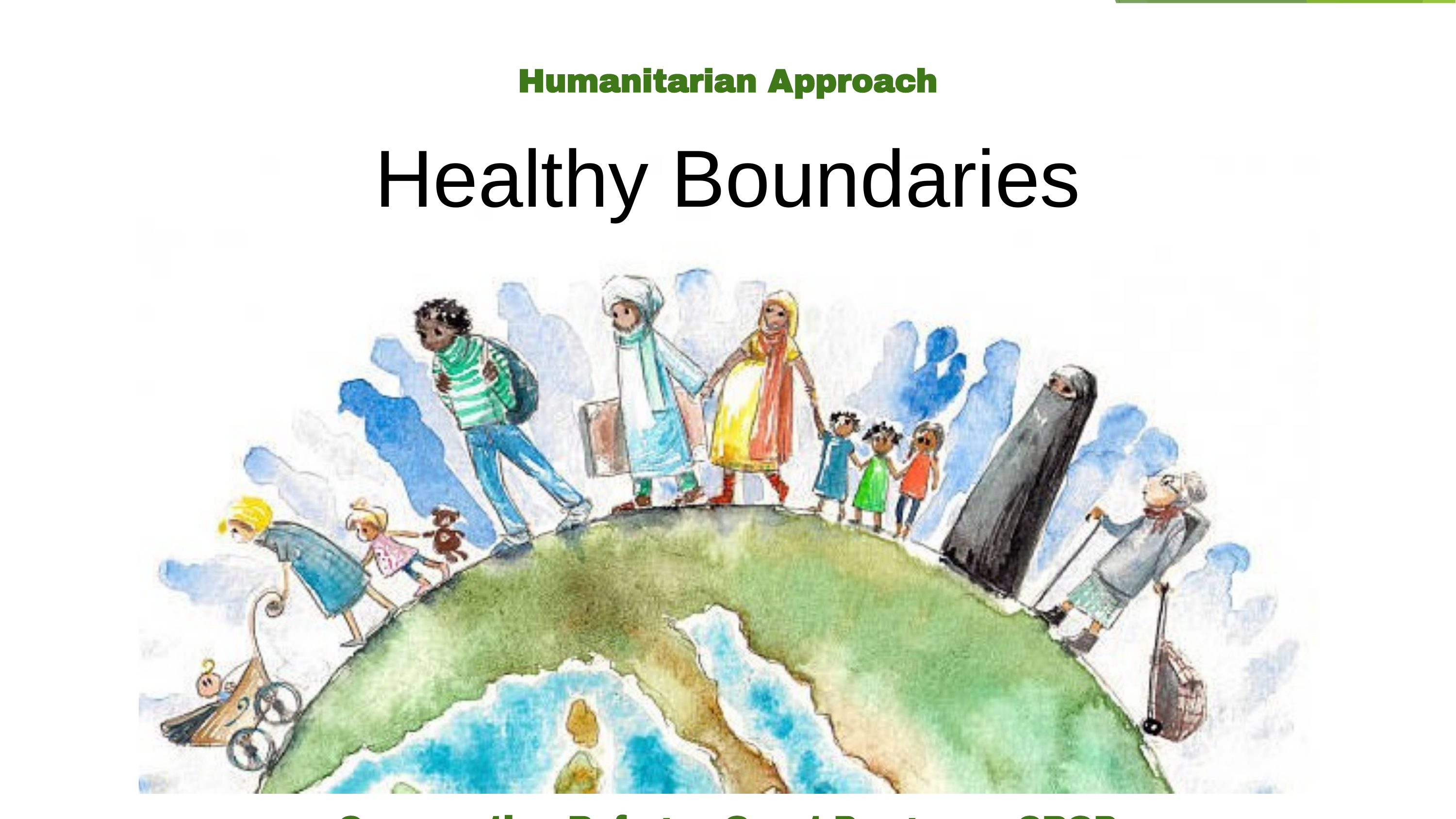

# Healthy Boundaries
Humanitarian Approach

Convocation Refugee Grant Program - CRGP